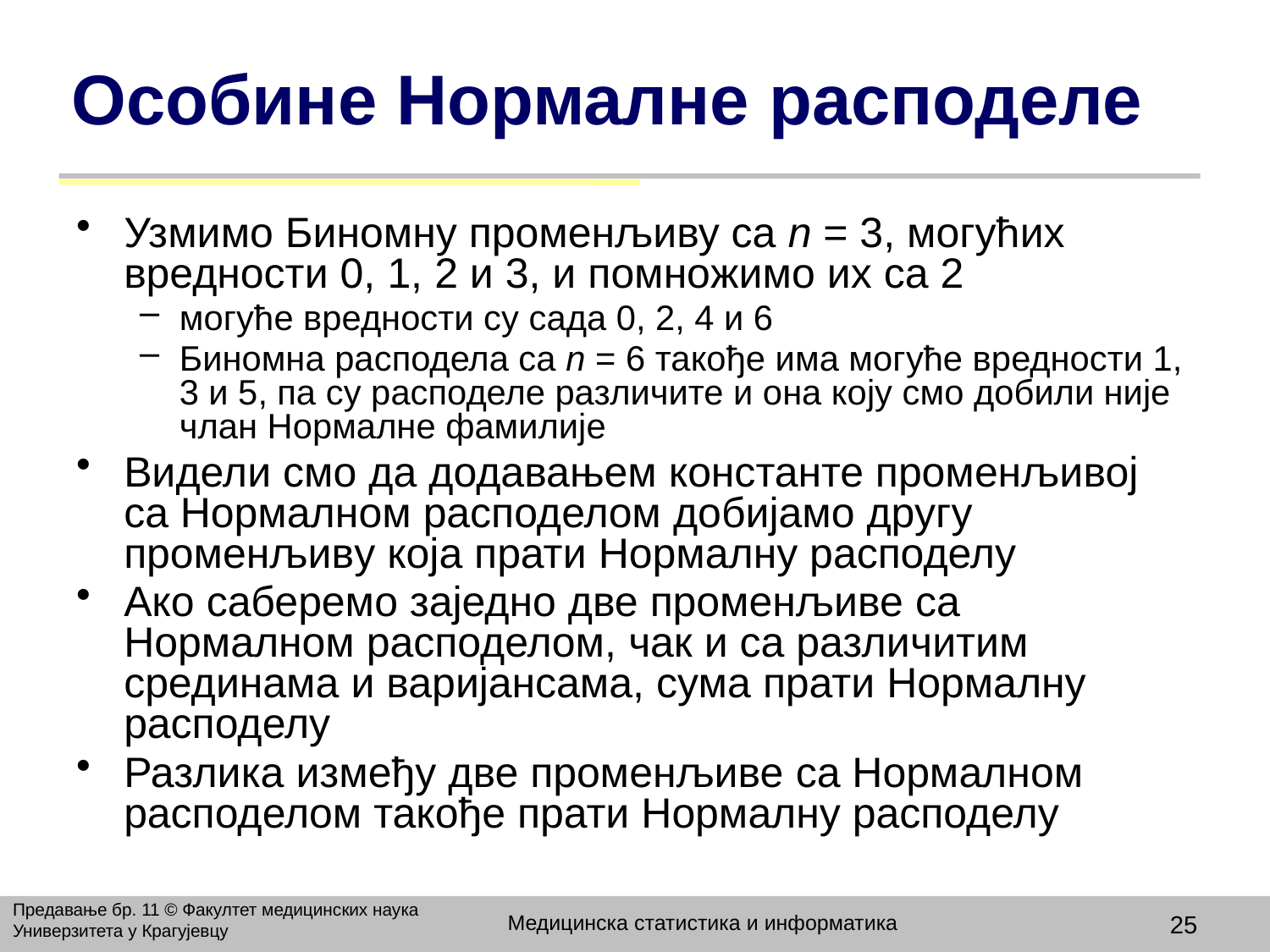

# Особине Нормалне расподеле
Узмимо Биномну променљиву са n = 3, могућих вредности 0, 1, 2 и 3, и помножимо их са 2
могуће вредности су сада 0, 2, 4 и 6
Биномна расподела са n = 6 такође има могуће вредности 1, 3 и 5, па су расподеле различите и она коју смо добили није члан Нормалне фамилије
Видели смо да додавањем константе променљивој са Нормалном расподелом добијамо другу променљиву која прати Нормалну расподелу
Aко саберемо заједно две променљиве са Нормалном расподелом, чак и са различитим срединама и варијансама, сума прати Нормалну расподелу
Разлика између две променљиве са Нормалном расподелом такође прати Нормалну расподелу
Предавање бр. 11 © Факултет медицинских наука Универзитета у Крагујевцу
Медицинска статистика и информатика
25